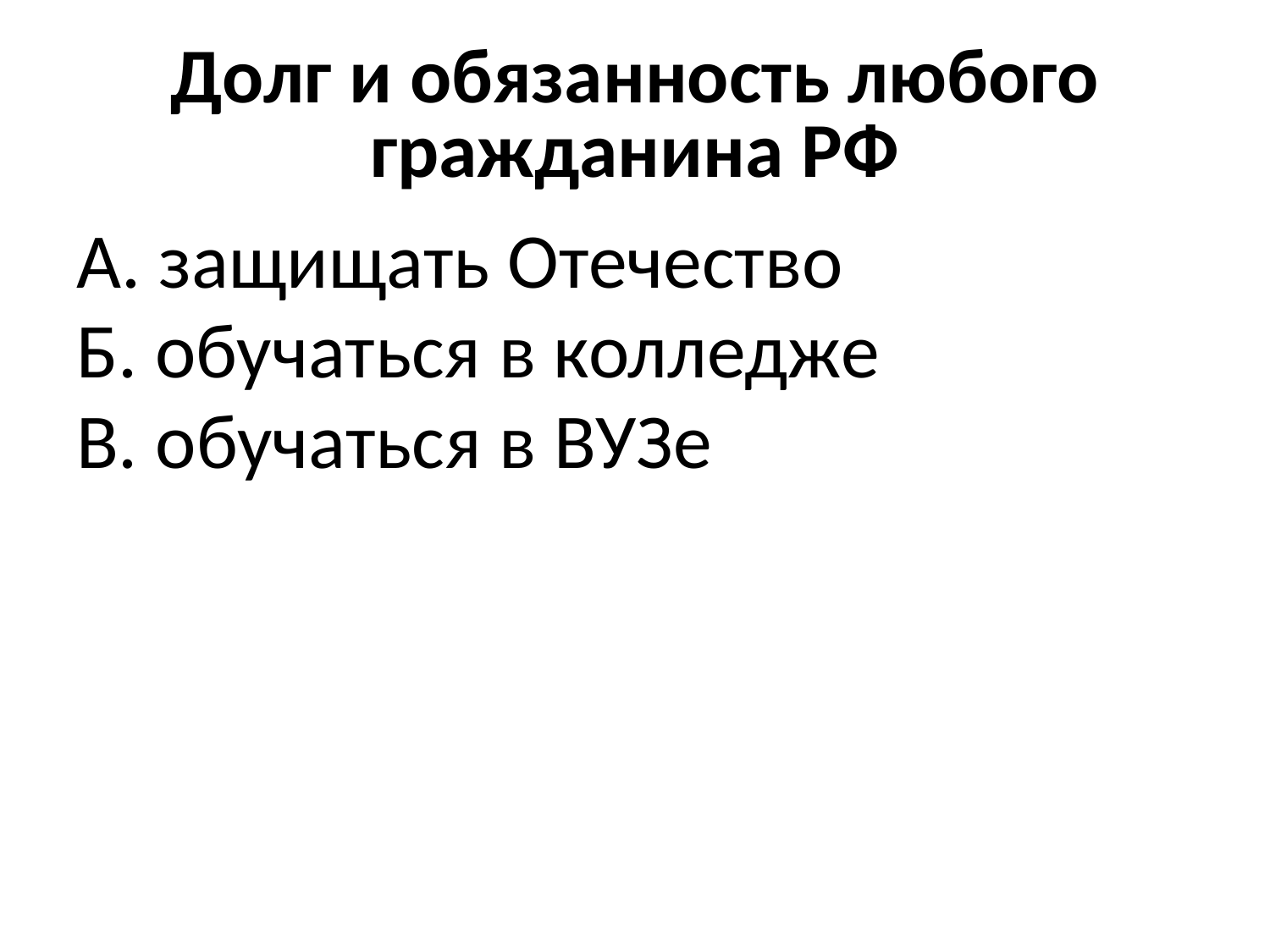

# Долг и обязанность любого гражданина РФ
А. защищать Отечество
Б. обучаться в колледже
В. обучаться в ВУЗе